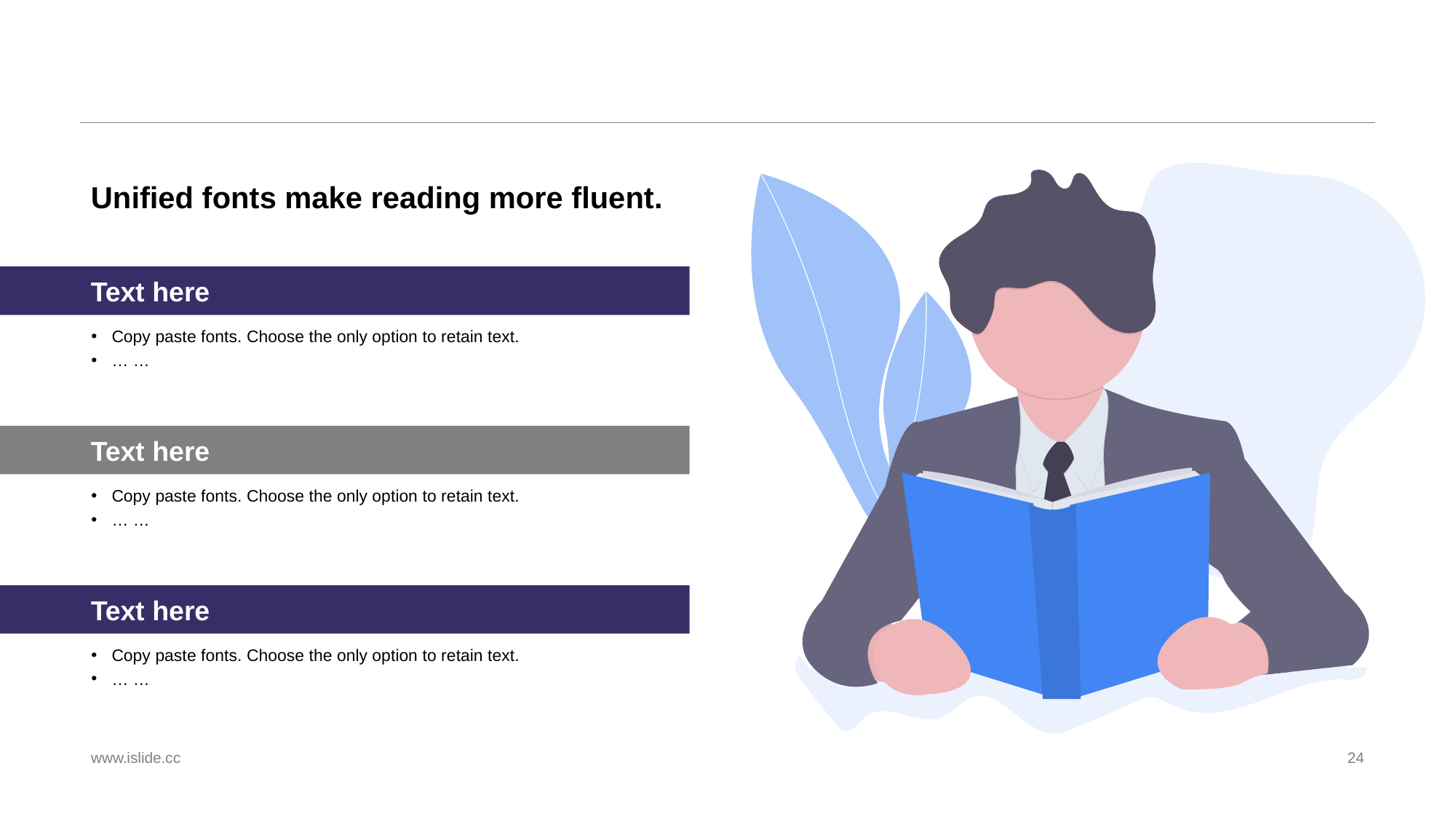

#
Unified fonts make reading more fluent.

Text here
Copy paste fonts. Choose the only option to retain text.
… …

Text here
Copy paste fonts. Choose the only option to retain text.
… …

Text here
Copy paste fonts. Choose the only option to retain text.
… …
www.islide.cc
24